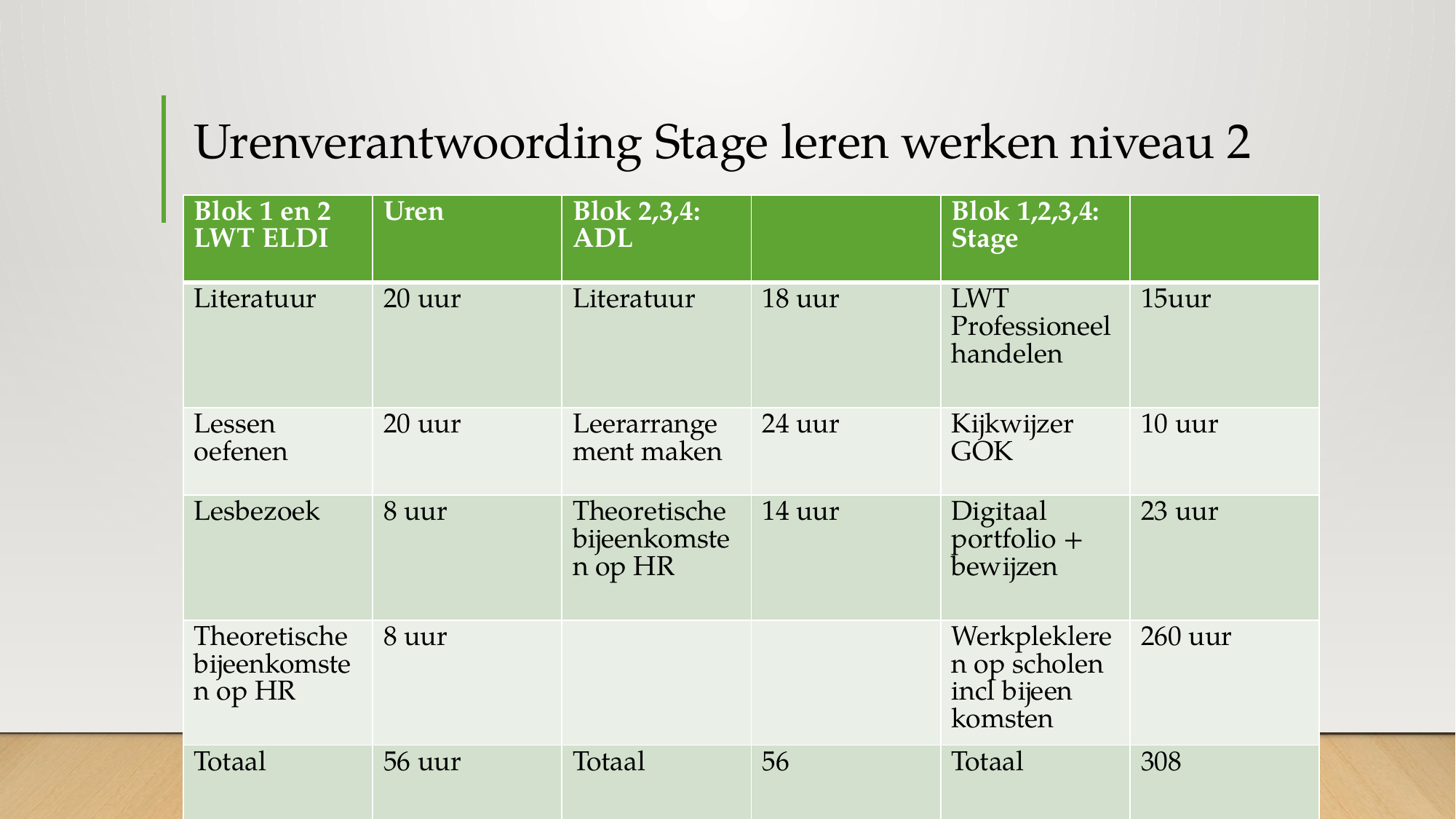

# Urenverantwoording Stage leren werken niveau 2
| Blok 1 en 2 LWT ELDI | Uren | Blok 2,3,4: ADL |  | Blok 1,2,3,4: Stage |  |
| --- | --- | --- | --- | --- | --- |
| Literatuur | 20 uur | Literatuur | 18 uur | LWT Professioneel handelen | 15uur |
| Lessen oefenen | 20 uur | Leerarrangement maken | 24 uur | Kijkwijzer GOK | 10 uur |
| Lesbezoek | 8 uur | Theoretische bijeenkomsten op HR | 14 uur | Digitaal portfolio + bewijzen | 23 uur |
| Theoretische bijeenkomsten op HR | 8 uur |  |  | Werkplekleren op scholen incl bijeen komsten | 260 uur |
| Totaal | 56 uur | Totaal | 56 | Totaal | 308 |